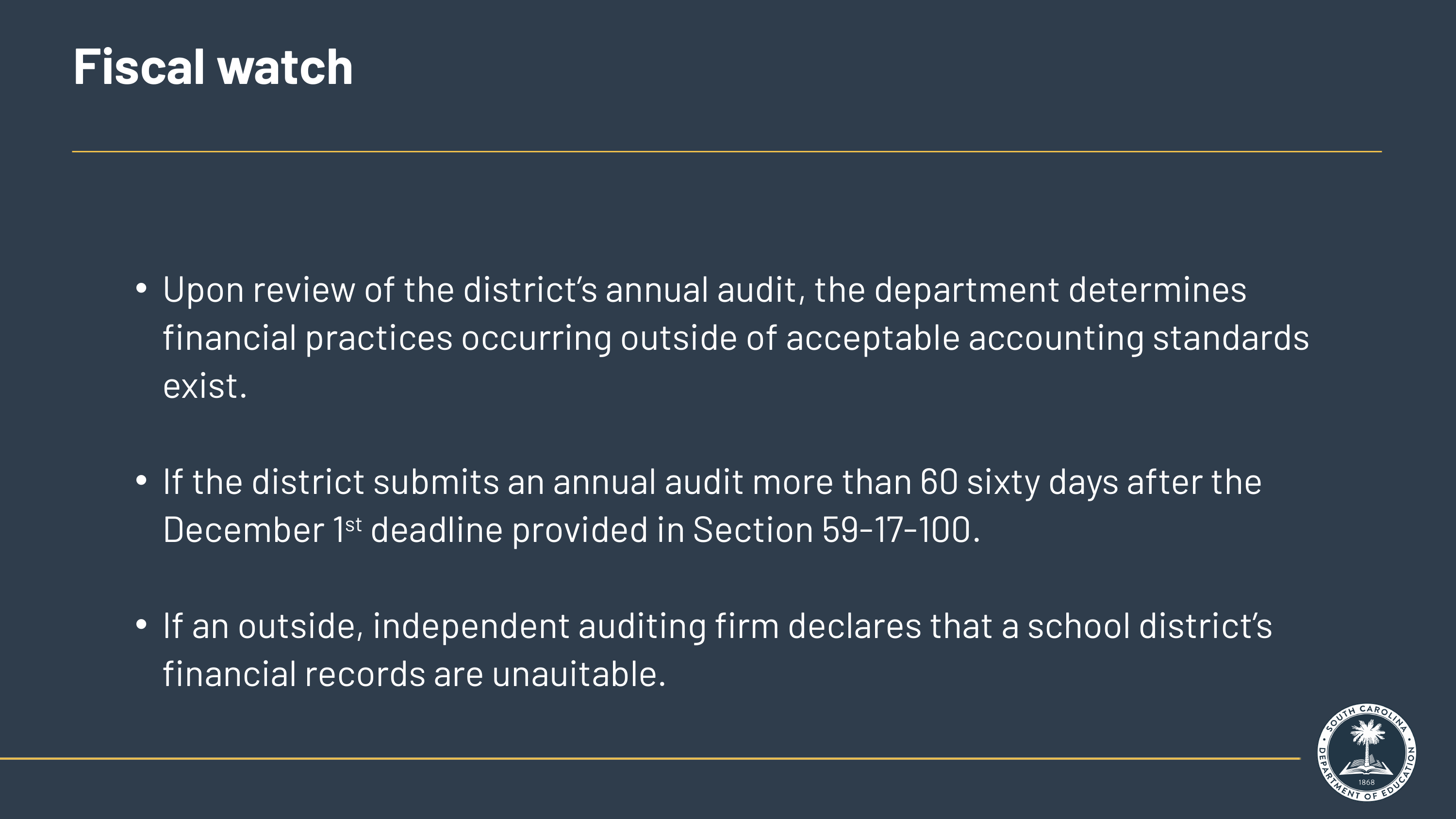

# Fiscal watch

Upon review of the district’s annual audit, the department determines financial practices occurring outside of acceptable accounting standards exist.

If the district submits an annual audit more than 60 sixty days after the December 1st deadline provided in Section 59-17-100.

If an outside, independent auditing firm declares that a school district’s financial records are unauitable.